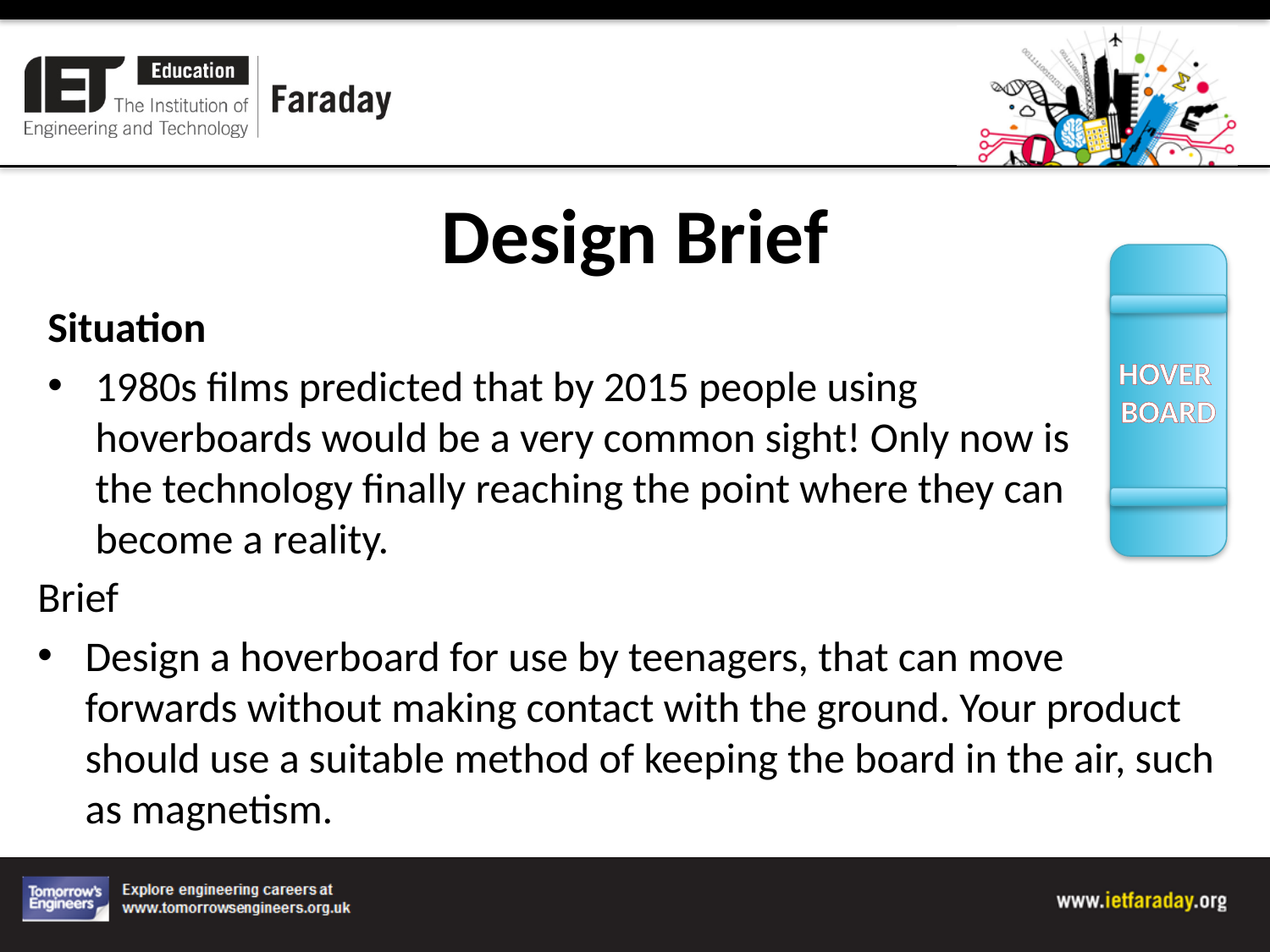

# Design Brief

HOVER
BOARD

Situation
1980s films predicted that by 2015 people using hoverboards would be a very common sight! Only now is the technology finally reaching the point where they can become a reality.

Brief
Design a hoverboard for use by teenagers, that can move forwards without making contact with the ground. Your product should use a suitable method of keeping the board in the air, such as magnetism.